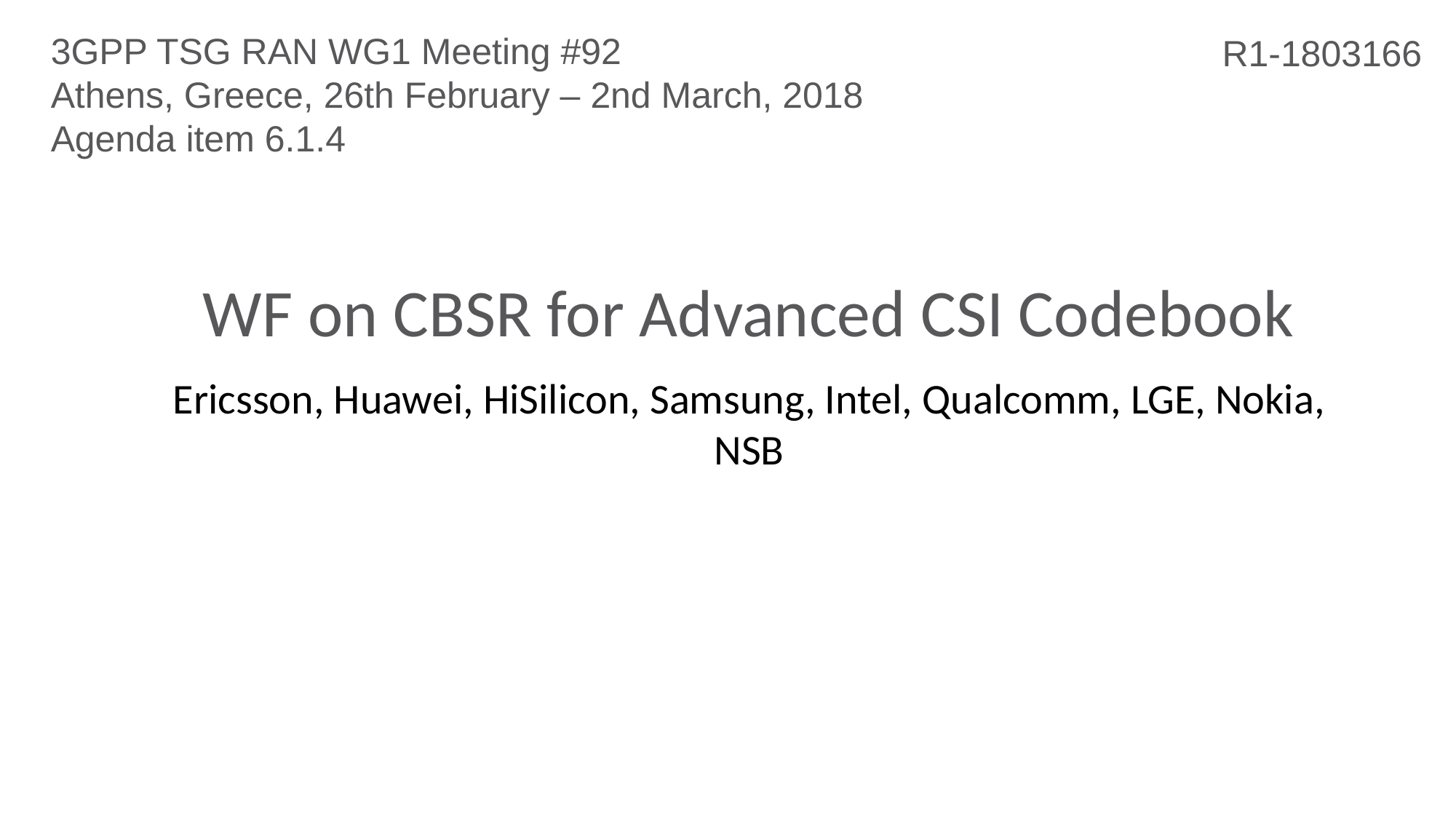

3GPP TSG RAN WG1 Meeting #92
Athens, Greece, 26th February – 2nd March, 2018
Agenda item 6.1.4
R1-1803166
WF on CBSR for Advanced CSI Codebook
Ericsson, Huawei, HiSilicon, Samsung, Intel, Qualcomm, LGE, Nokia, NSB